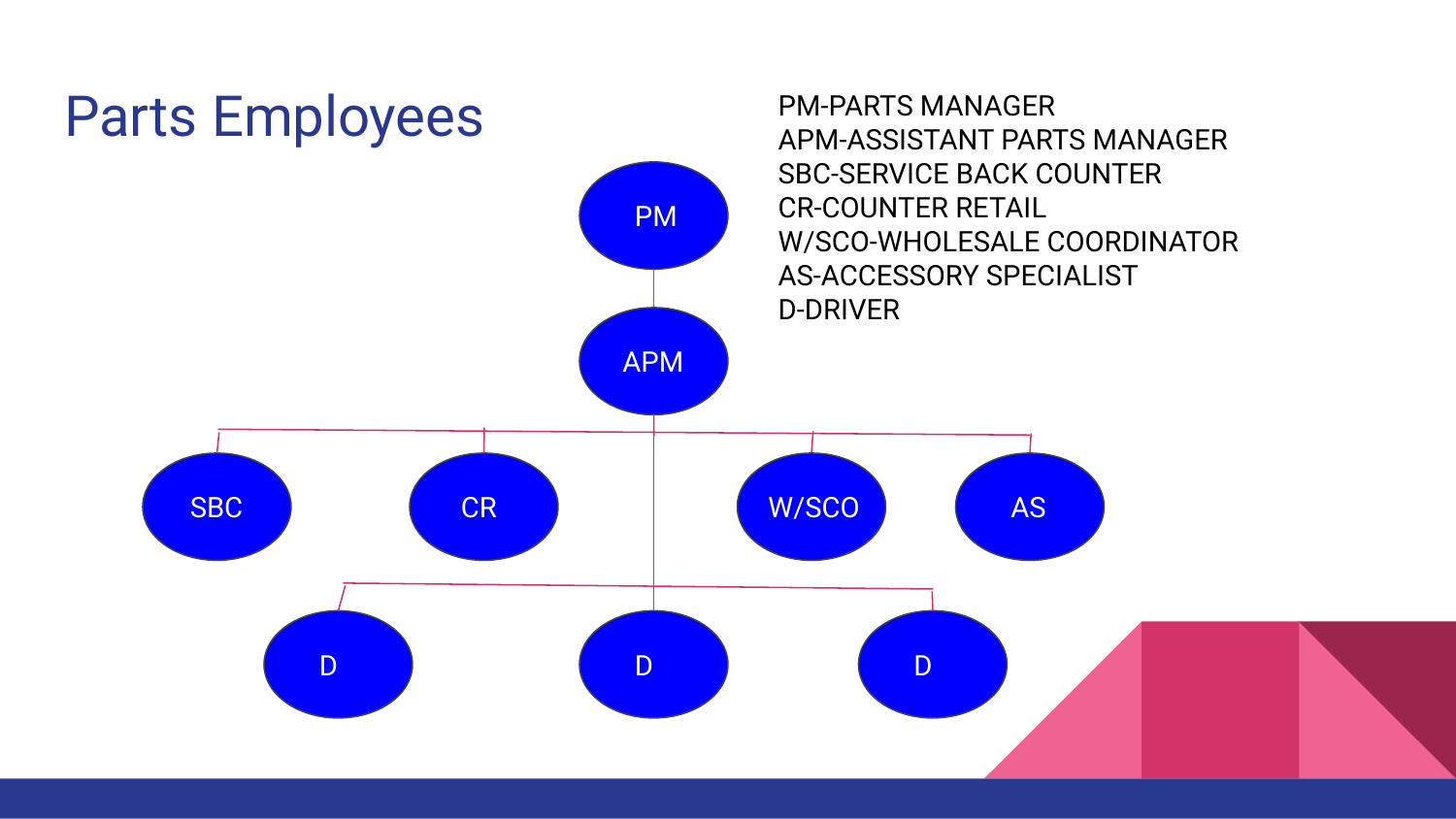

# Parts Employees
PM-PARTS MANAGER
APM-ASSISTANT PARTS MANAGER
SBC-SERVICE BACK COUNTER
CR-COUNTER RETAIL
W/SCO-WHOLESALE COORDINATOR
AS-ACCESSORY SPECIALIST
D-DRIVER

PM

APM

CR

SBC

W/SCO

AS

D

D

D